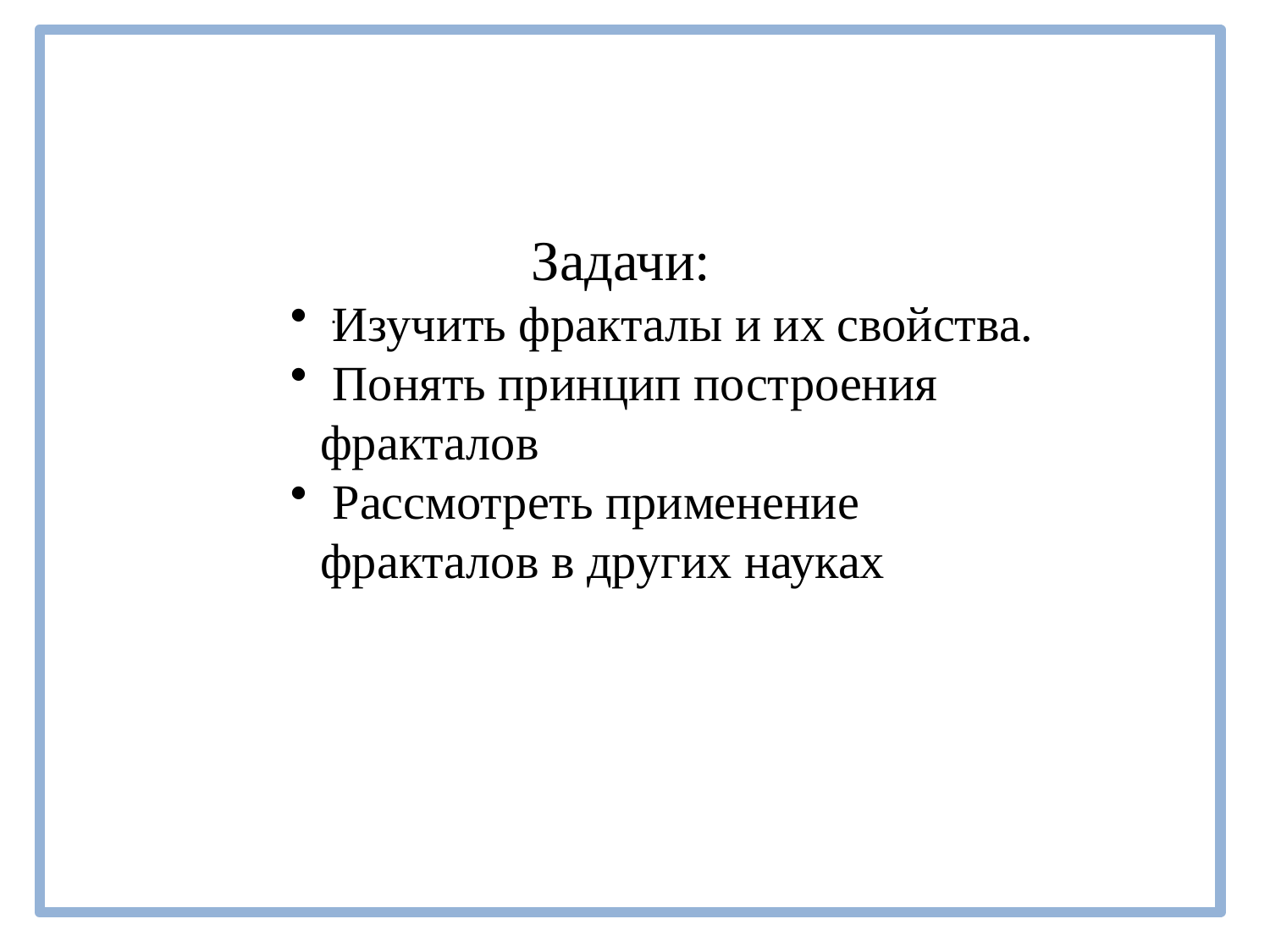

Задачи:
 Изучить фракталы и их свойства.
 Понять принцип построения    фракталов
 Рассмотреть применение фракталов в других науках
.